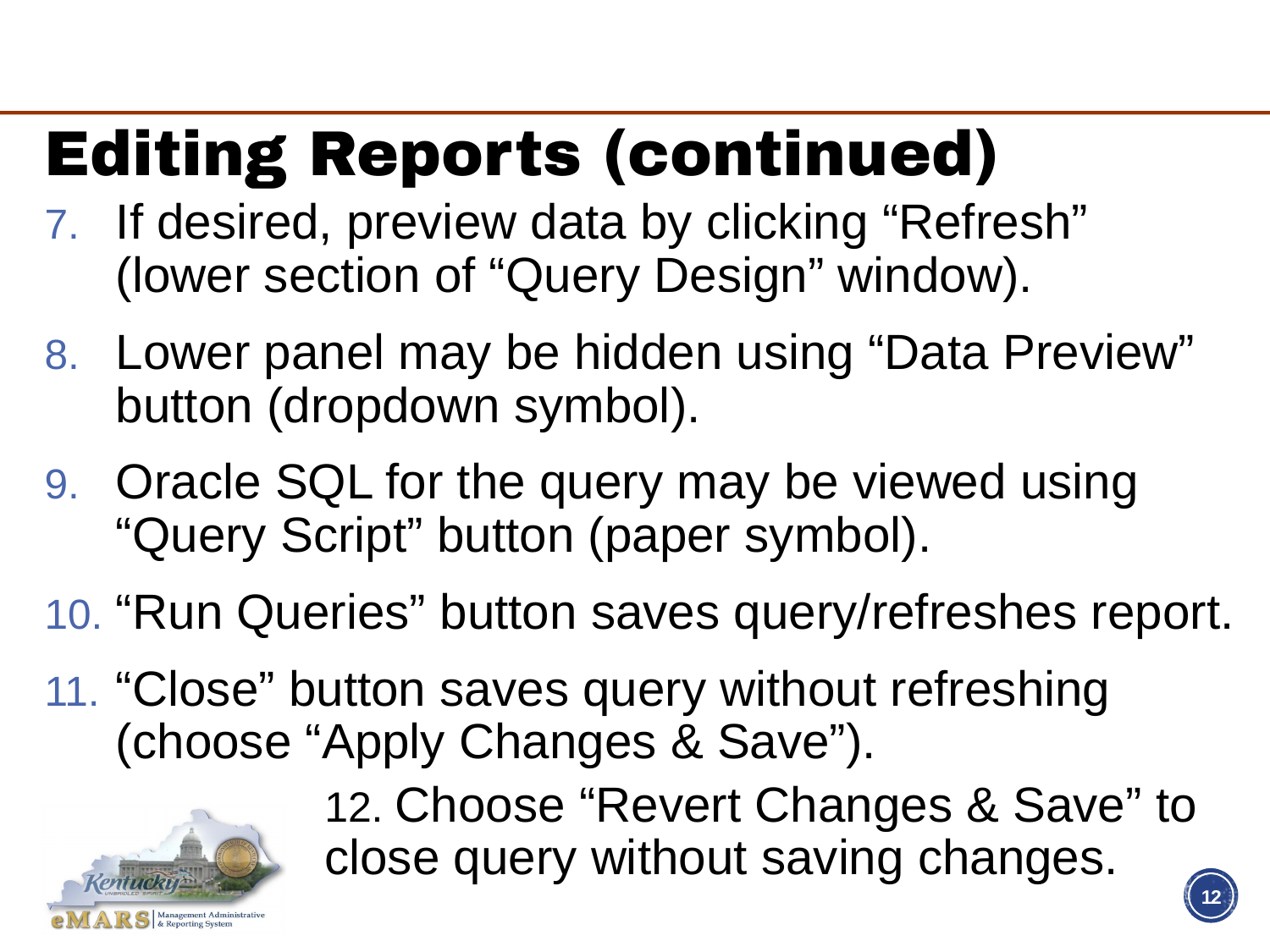

# Editing Reports (continued)
If desired, preview data by clicking “Refresh” (lower section of “Query Design” window).
Lower panel may be hidden using “Data Preview” button (dropdown symbol).
Oracle SQL for the query may be viewed using “Query Script” button (paper symbol).
“Run Queries” button saves query/refreshes report.
“Close” button saves query without refreshing (choose “Apply Changes & Save”).
12. Choose “Revert Changes & Save” to close query without saving changes.

12